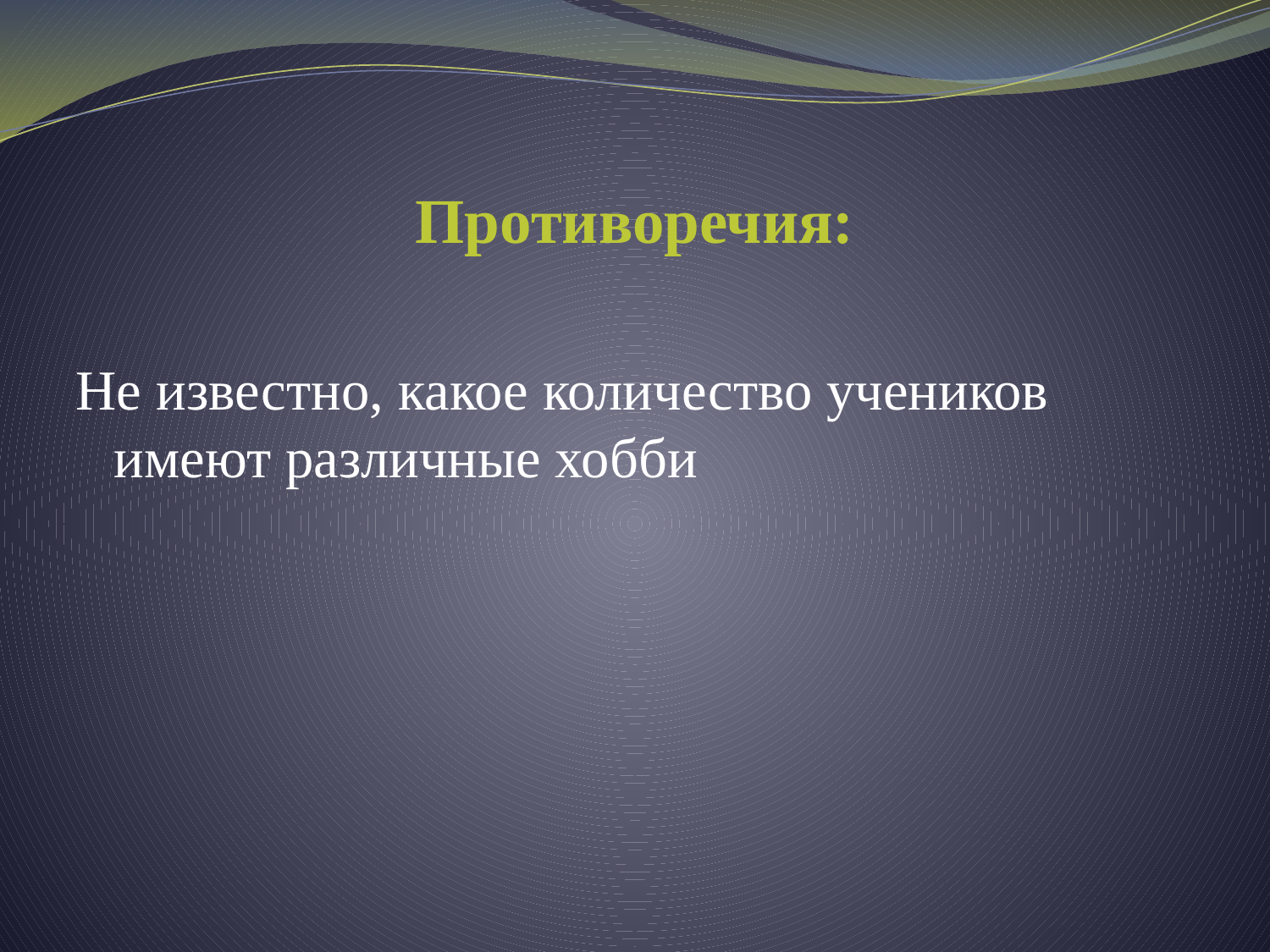

# Противоречия:
Не известно, какое количество учеников имеют различные хобби